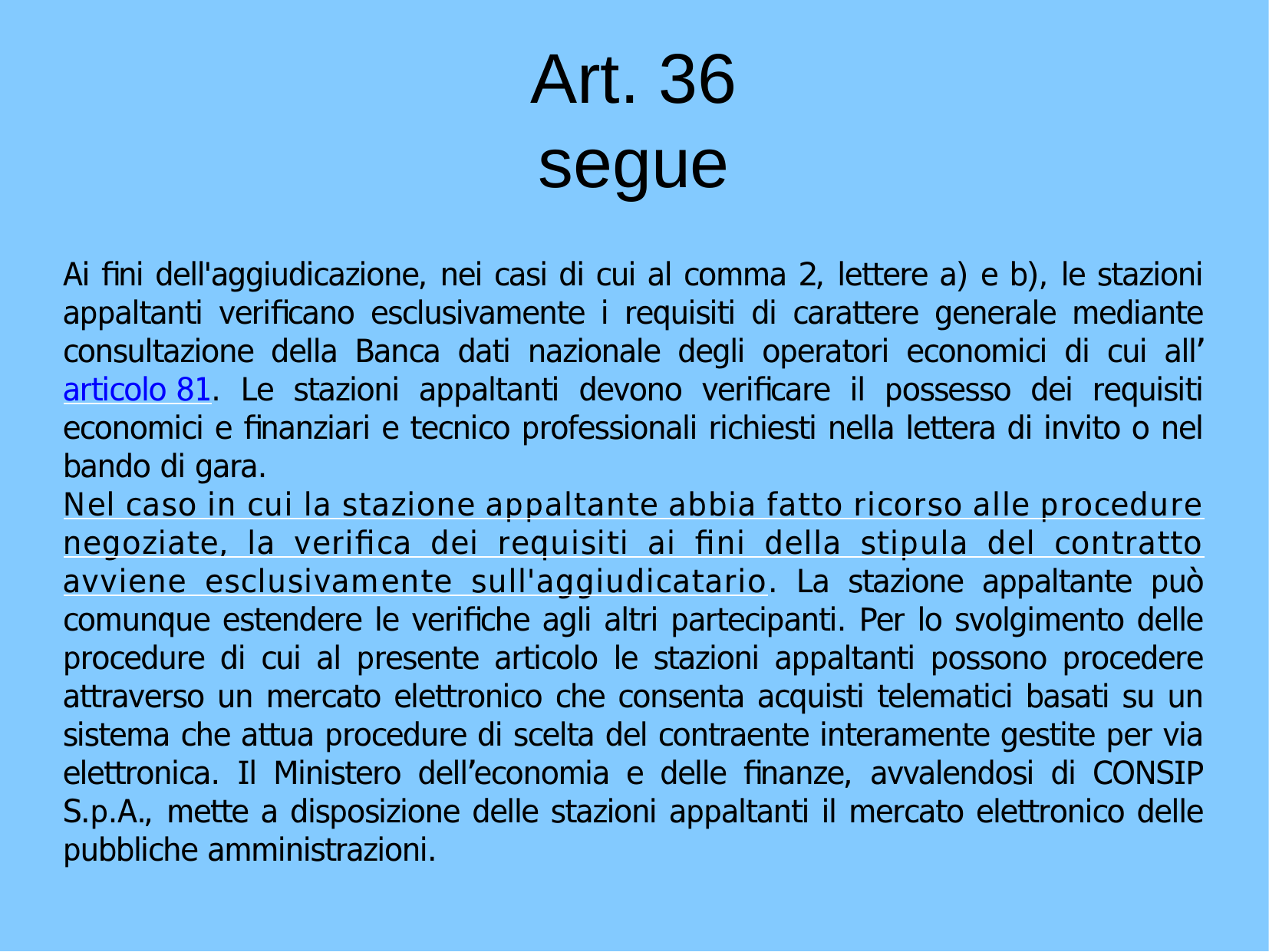

Art. 36
segue
Ai fini dell'aggiudicazione, nei casi di cui al comma 2, lettere a) e b), le stazioni appaltanti verificano esclusivamente i requisiti di carattere generale mediante consultazione della Banca dati nazionale degli operatori economici di cui all’articolo 81. Le stazioni appaltanti devono verificare il possesso dei requisiti economici e finanziari e tecnico professionali richiesti nella lettera di invito o nel bando di gara.
Nel caso in cui la stazione appaltante abbia fatto ricorso alle procedure negoziate, la verifica dei requisiti ai fini della stipula del contratto avviene esclusivamente sull'aggiudicatario. La stazione appaltante può comunque estendere le verifiche agli altri partecipanti. Per lo svolgimento delle procedure di cui al presente articolo le stazioni appaltanti possono procedere attraverso un mercato elettronico che consenta acquisti telematici basati su un sistema che attua procedure di scelta del contraente interamente gestite per via elettronica. Il Ministero dell’economia e delle finanze, avvalendosi di CONSIP S.p.A., mette a disposizione delle stazioni appaltanti il mercato elettronico delle pubbliche amministrazioni.